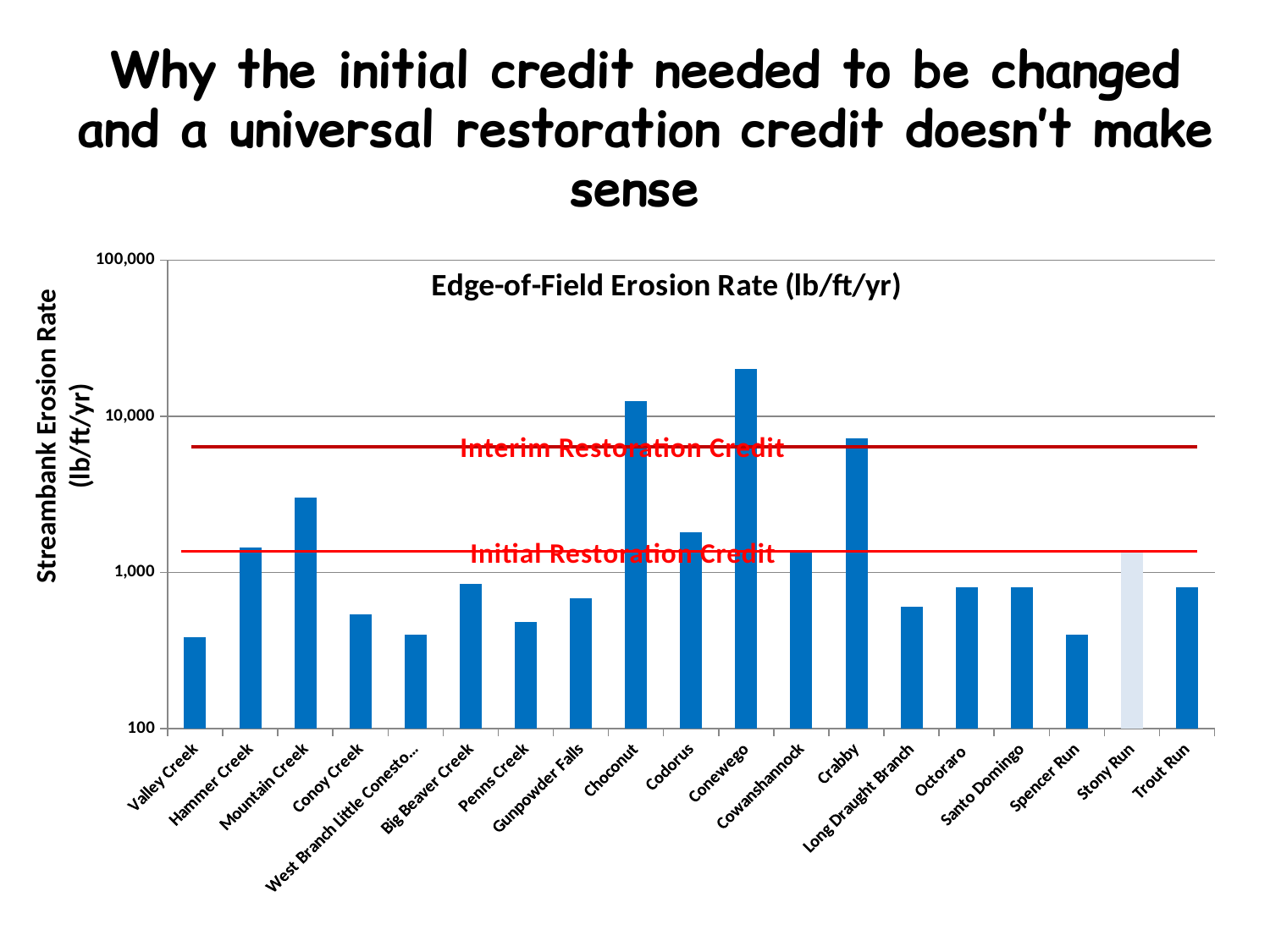

Why the initial credit needed to be changed and a universal restoration credit doesn’t make sense

### Chart: Edge-of-Field Erosion Rate (lb/ft/yr)

| Category | Erosion Rate (lb/ft/yr) |
|---|---|
| Valley Creek | 385.27188490612025 |
| Hammer Creek | 1440.0 |
| Mountain Creek | 3000.0 |
| Conoy Creek | 540.0 |
| West Branch Little Conestoga Creek | 400.0 |
| Big Beaver Creek | 840.0 |
| Penns Creek | 480.0 |
| Gunpowder Falls | 680.0 |
| Choconut | 12600.0 |
| Codorus | 1800.0 |
| Conewego | 20000.0 |
| Cowanshannock | 1400.0 |
| Crabby | 7200.0 |
| Long Draught Branch | 600.0 |
| Octoraro  | 800.0 |
| Santo Domingo | 800.0 |
| Spencer Run | 400.0 |
| Stony Run | 1400.0 |
| Trout Run | 800.0 |
Streambank Erosion Rate
(lb/ft/yr)
Interim Restoration Credit
Initial Restoration Credit